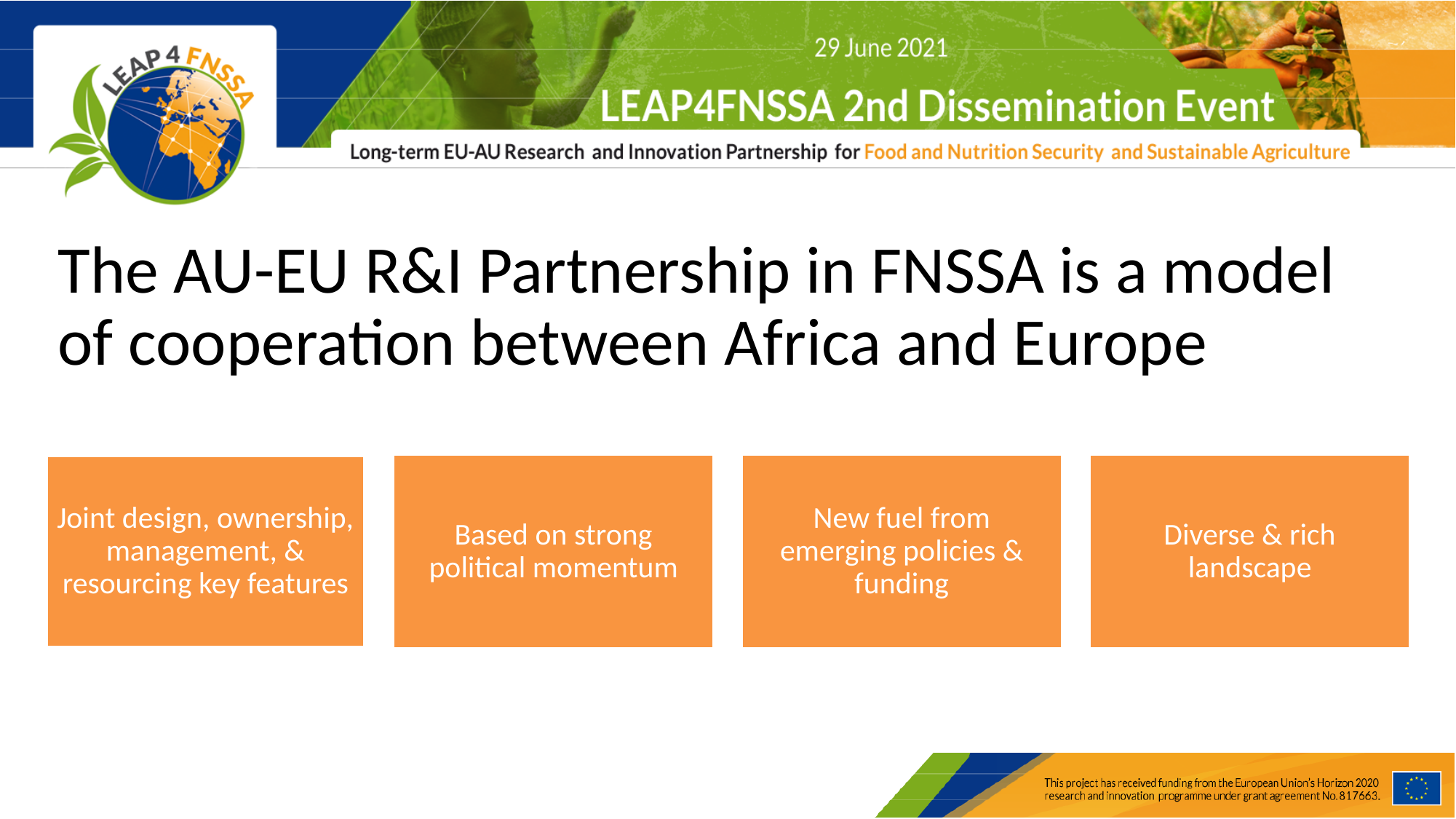

# The AU-EU R&I Partnership in FNSSA is a model of cooperation between Africa and Europe
Joint design, ownership, management, & resourcing key features
Based on strong political momentum
New fuel from emerging policies & funding
Diverse & rich landscape